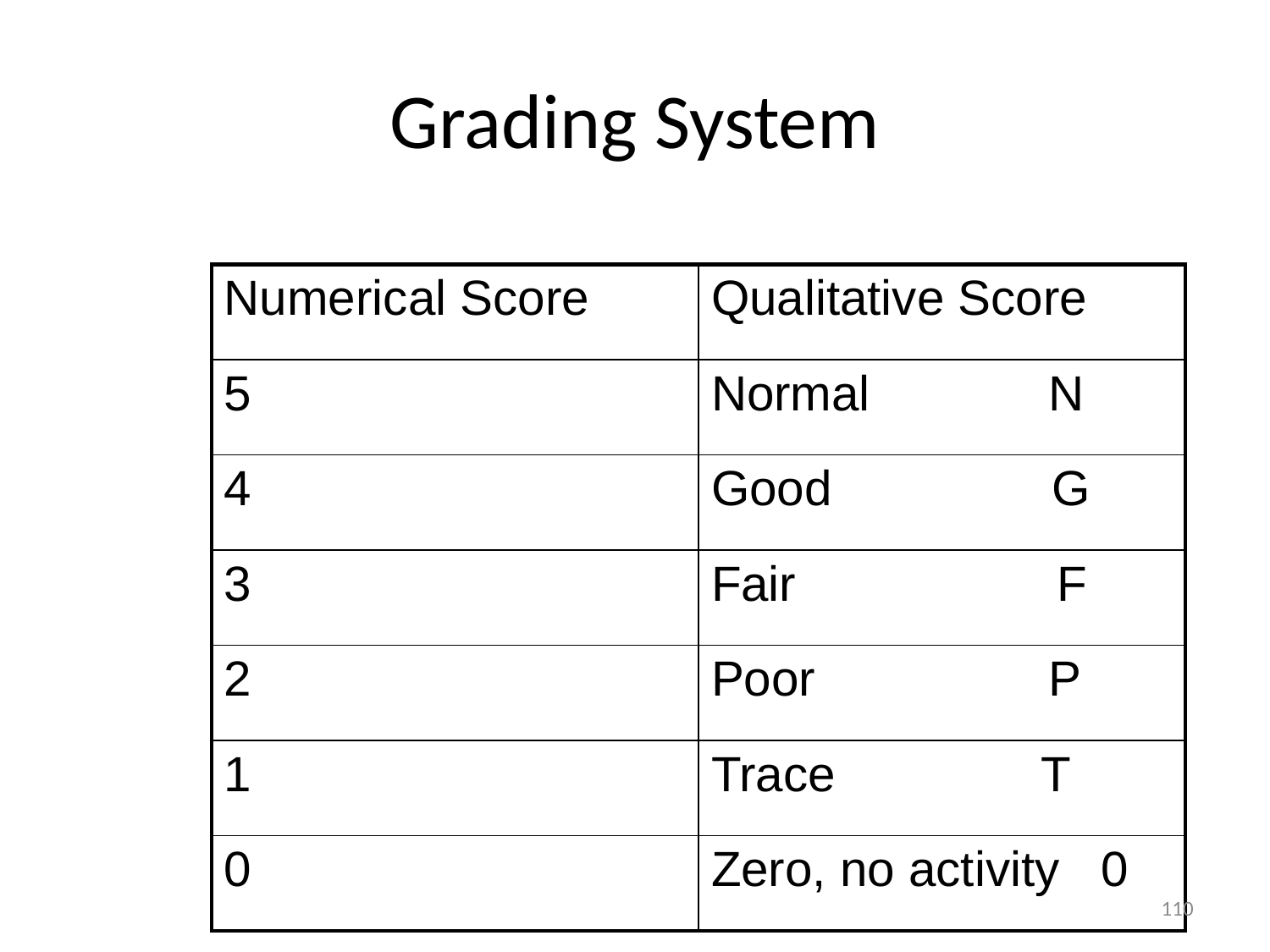

# Grading System
| Numerical Score | Qualitative Score |
| --- | --- |
| 5 | Normal N |
| 4 | Good G |
| 3 | Fair F |
| 2 | Poor P |
| 1 | Trace T |
| 0 | Zero, no activity 0 |
110